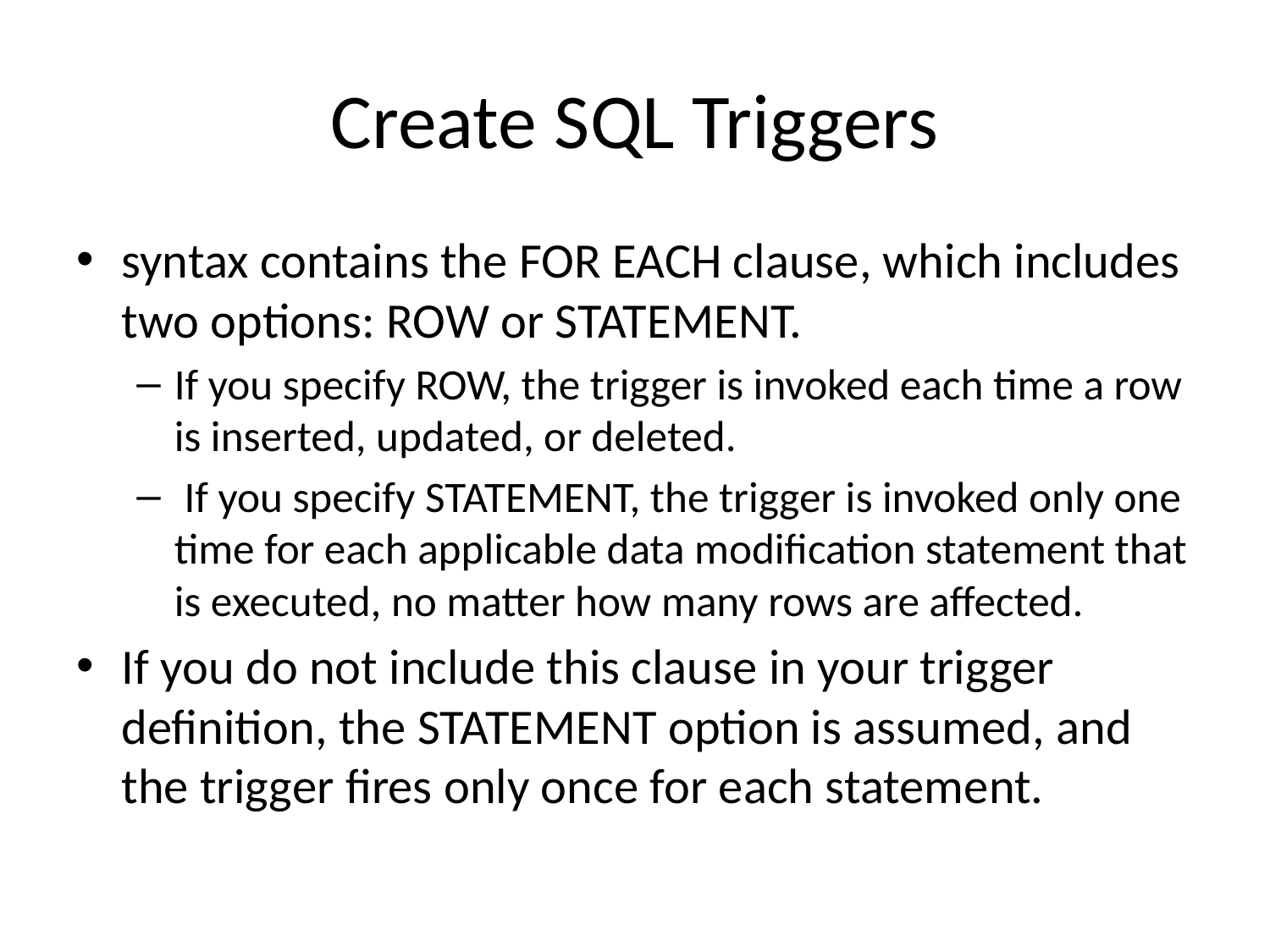

# Create SQL Triggers
syntax contains the FOR EACH clause, which includes two options: ROW or STATEMENT.
If you specify ROW, the trigger is invoked each time a row is inserted, updated, or deleted.
 If you specify STATEMENT, the trigger is invoked only one time for each applicable data modification statement that is executed, no matter how many rows are affected.
If you do not include this clause in your trigger definition, the STATEMENT option is assumed, and the trigger fires only once for each statement.